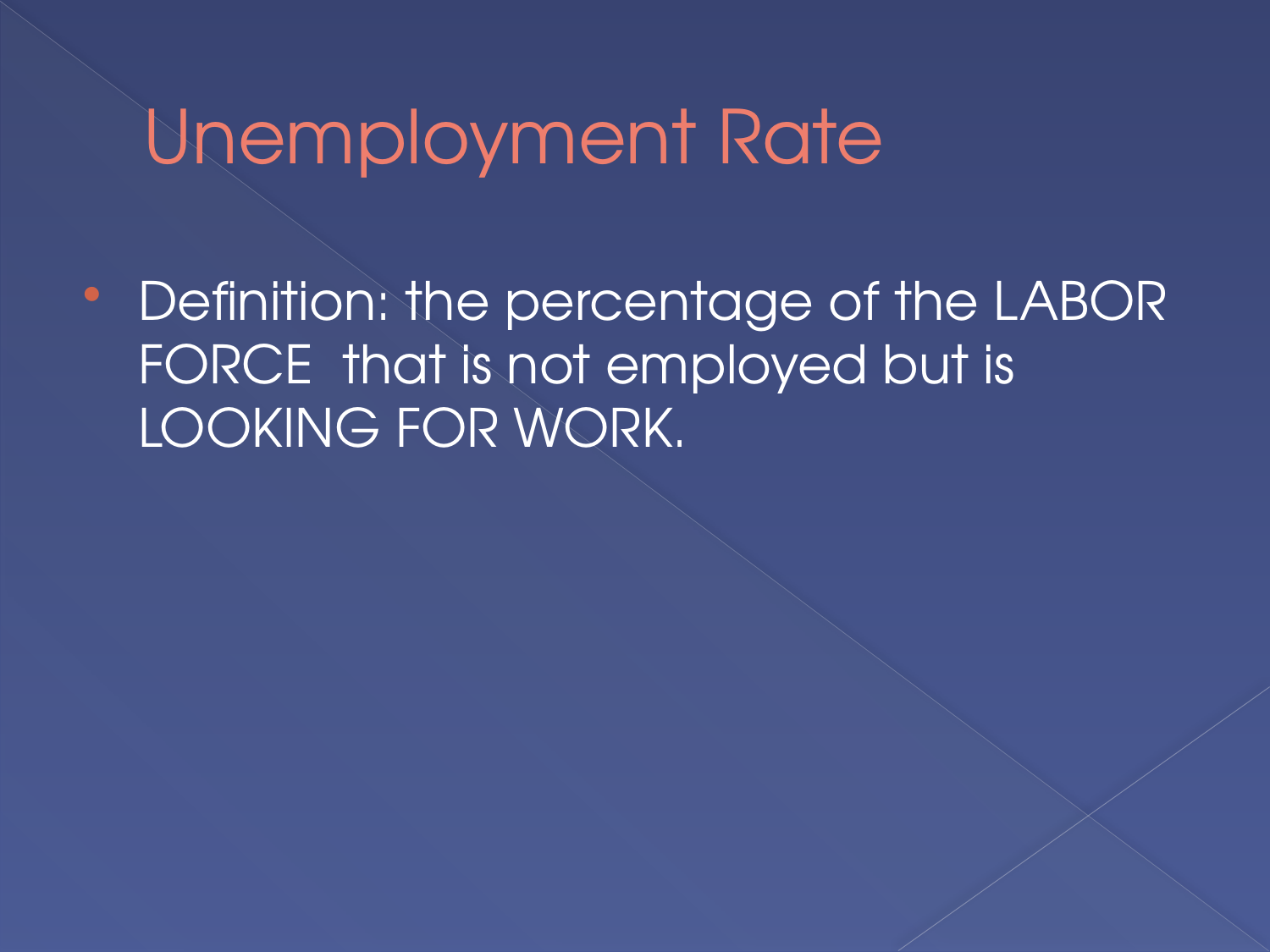

# Unemployment Rate
Definition: the percentage of the LABOR FORCE  that is not employed but is LOOKING FOR WORK.